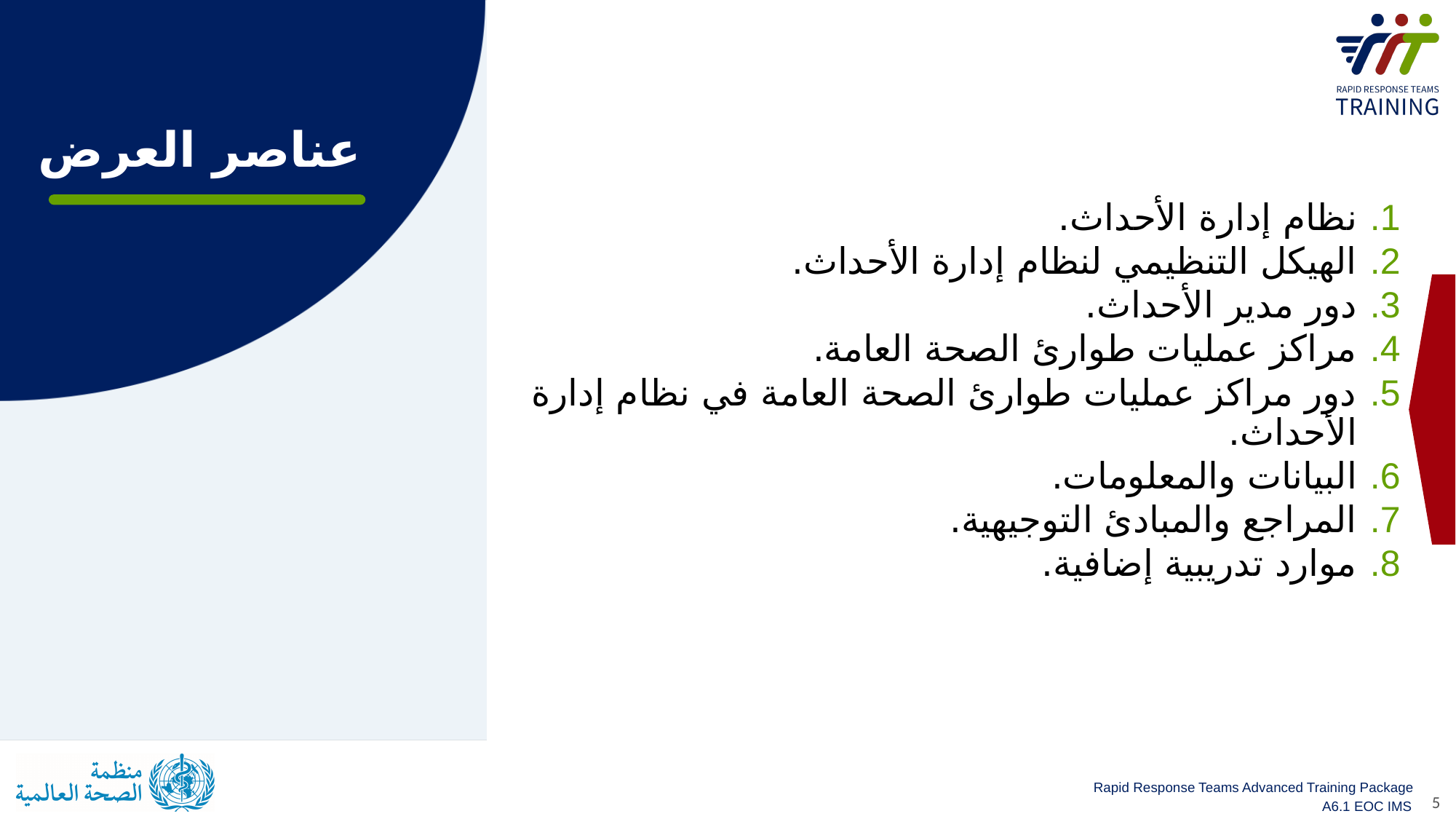

# عناصر العرض
نظام إدارة الأحداث.
الهيكل التنظيمي لنظام إدارة الأحداث.
دور مدير الأحداث.
مراكز عمليات طوارئ الصحة العامة.
دور مراكز عمليات طوارئ الصحة العامة في نظام إدارة الأحداث.
البيانات والمعلومات.
المراجع والمبادئ التوجيهية.
موارد تدريبية إضافية.

5